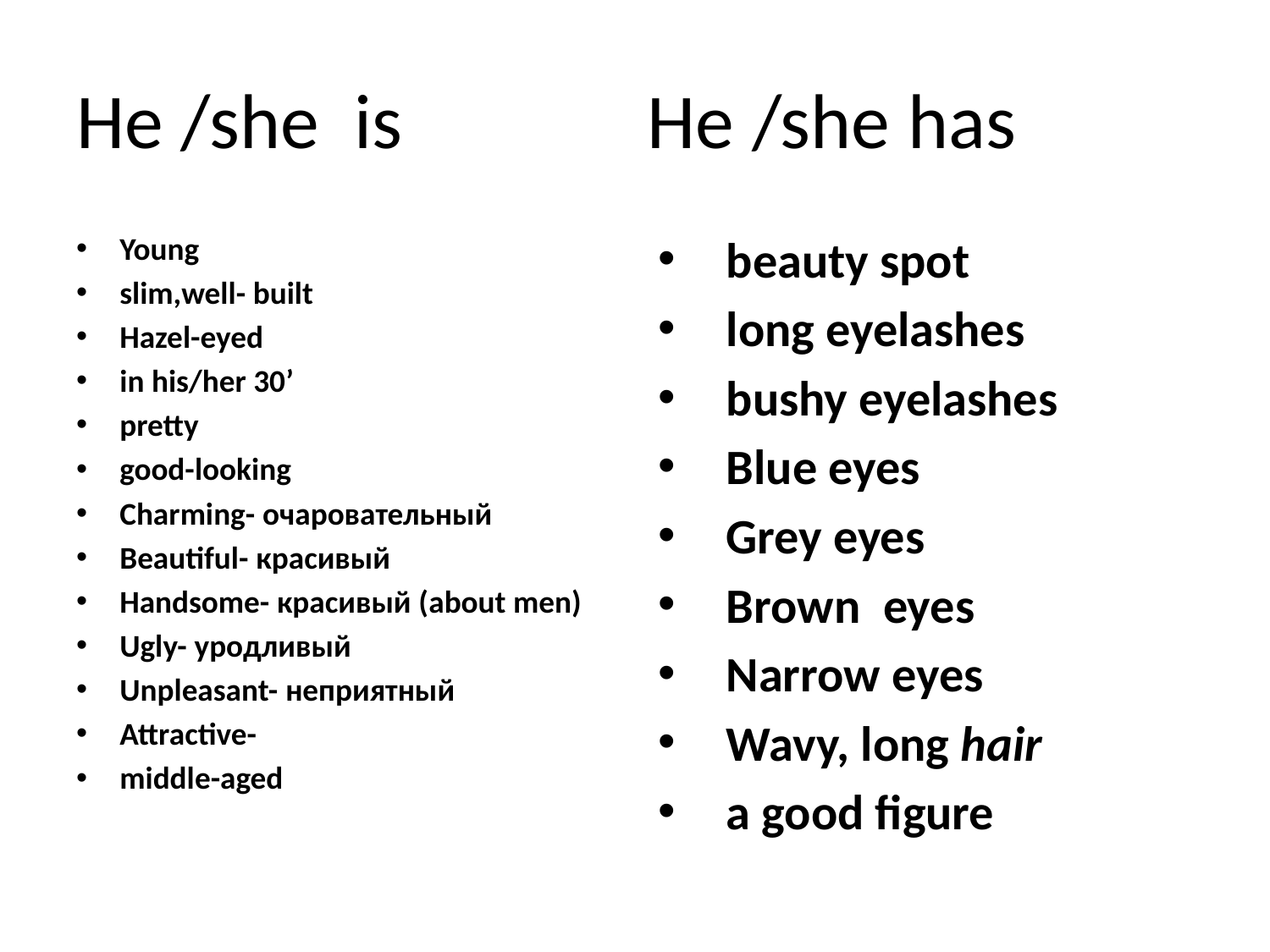

# He /she  is              He /she has
Young
slim,well- built
Hazel-eyed
in his/her 30’
pretty
good-looking
Charming- очаровательный
Beautiful- красивый
Handsome- красивый (about men)
Ugly- уродливый
Unpleasant- неприятный
Attractive-
middle-aged

beauty spot
long eyelashes
bushy eyelashes
Blue eyes
Grey eyes
Brown  eyes
Narrow eyes
Wavy, long hair
a good figure